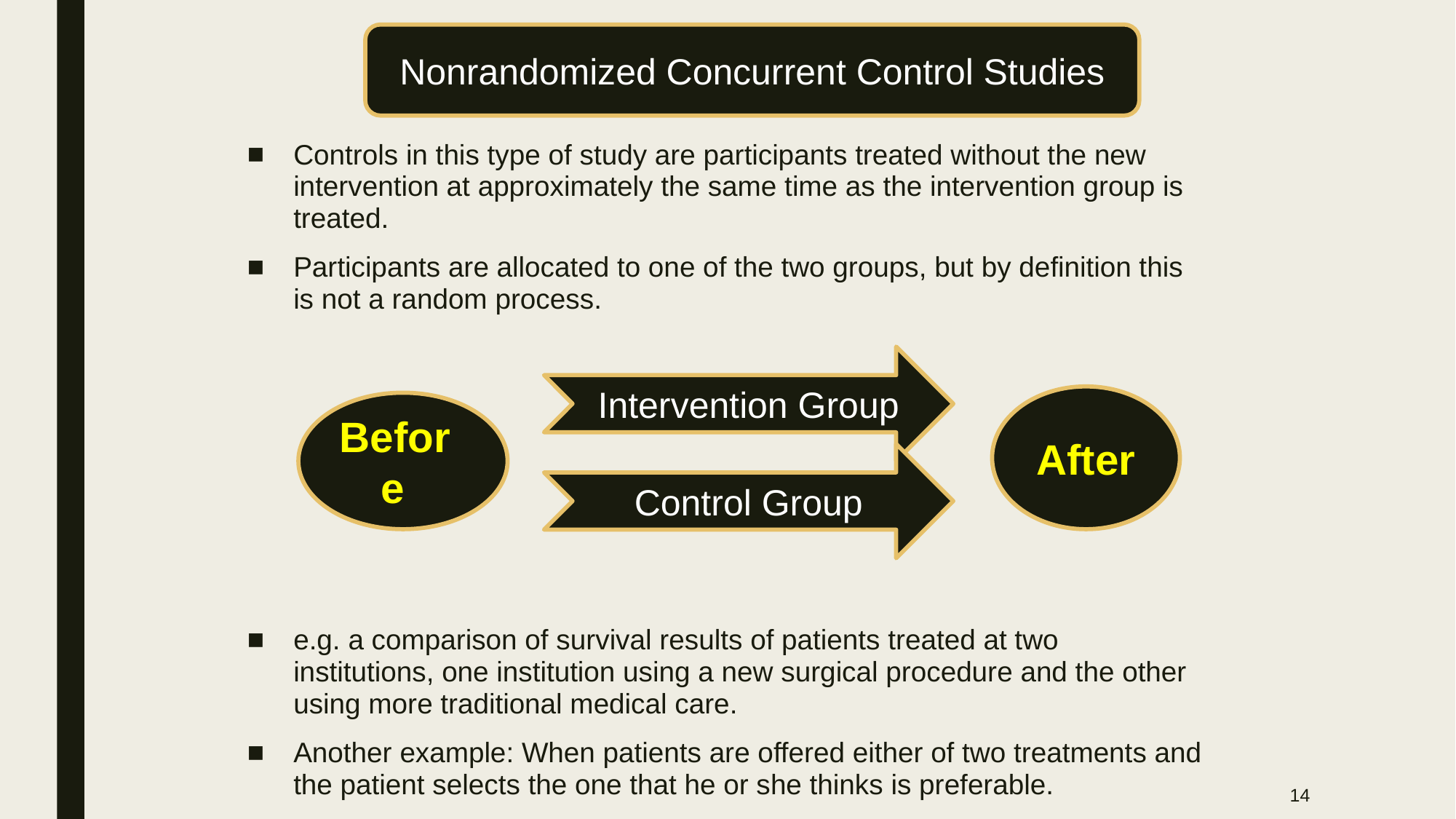

Nonrandomized Concurrent Control Studies
Controls in this type of study are participants treated without the new intervention at approximately the same time as the intervention group is treated.
Participants are allocated to one of the two groups, but by definition this is not a random process.

e.g. a comparison of survival results of patients treated at two institutions, one institution using a new surgical procedure and the other using more traditional medical care.
Another example: When patients are offered either of two treatments and the patient selects the one that he or she thinks is preferable.
Intervention Group
After
Before
Control Group
14